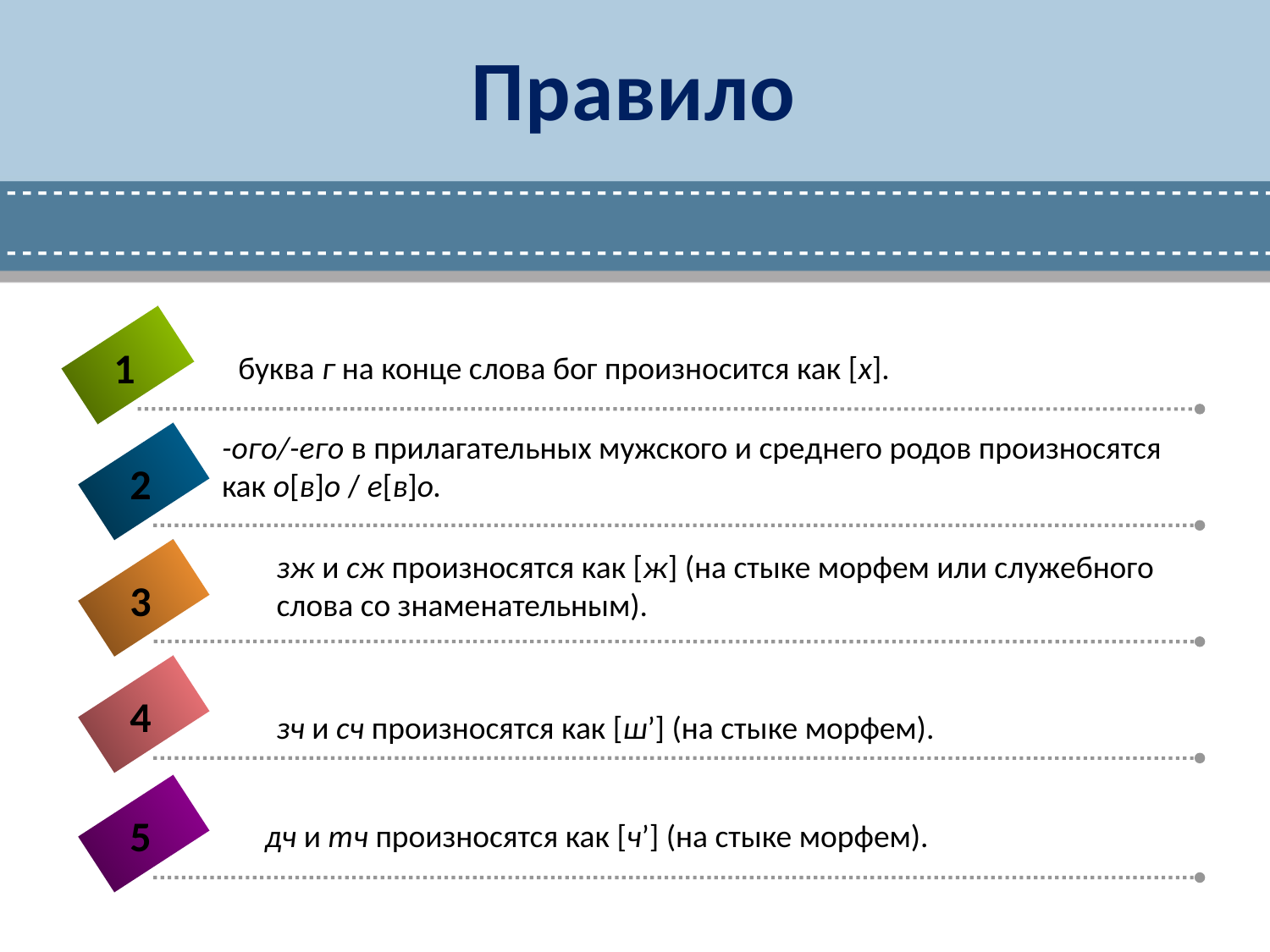

# Правило

1

буква г на конце слова бог произносится как [х].
-ого/-его в прилагательных мужского и среднего родов произносятся как о[в]о / е[в]о.

2

зж и сж произносятся как [ж] (на стыке морфем или служебного слова со знаменательным).

3

4

зч и сч произносятся как [ш’] (на стыке морфем).

5

дч и тч произносятся как [ч’] (на стыке морфем).